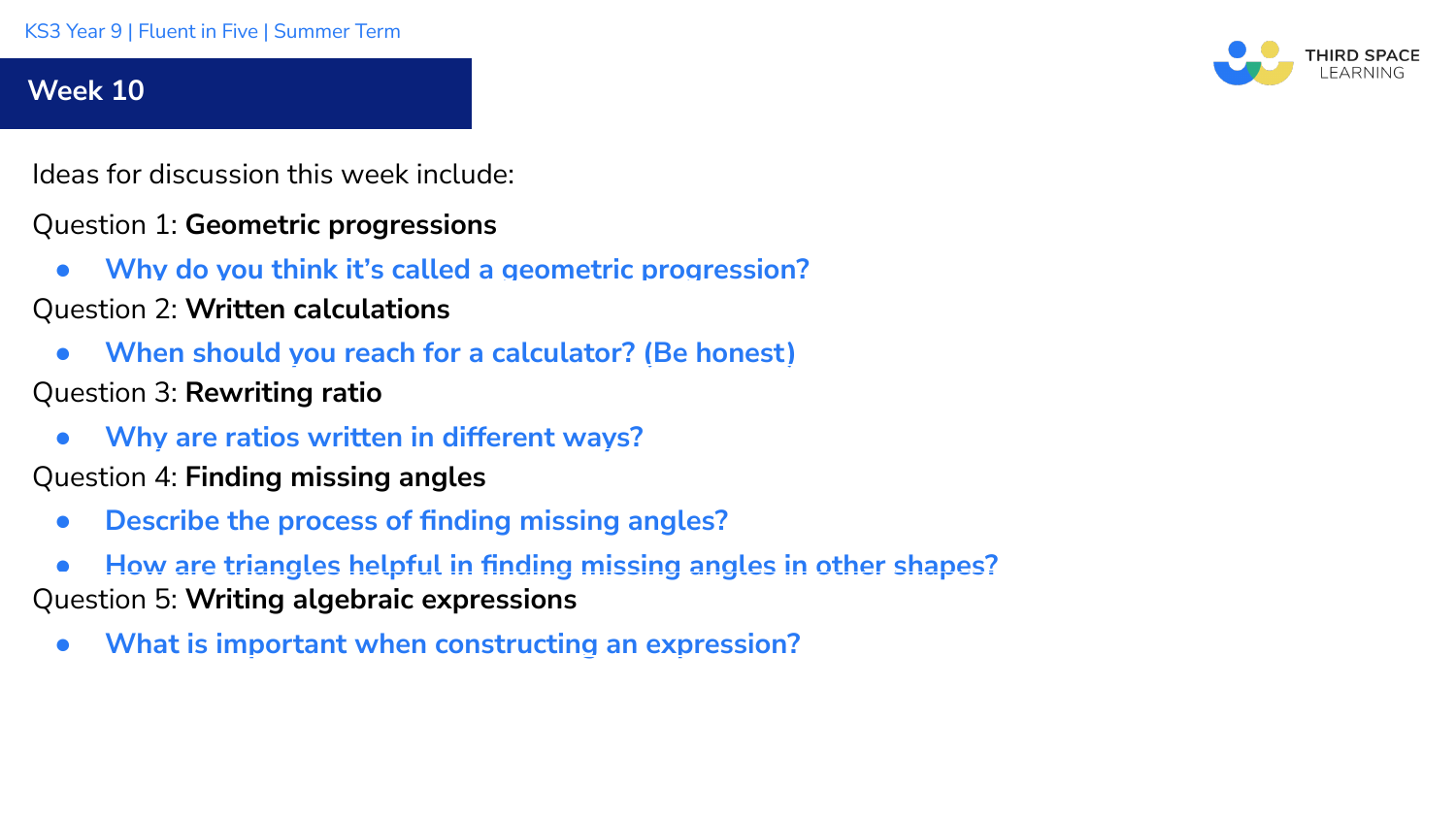

Week 10
| Ideas for discussion this week include: |
| --- |
| Question 1: Geometric progressions Why do you think it’s called a geometric progression? |
| Question 2: Written calculations When should you reach for a calculator? (Be honest) |
| Question 3: Rewriting ratio Why are ratios written in different ways? |
| Question 4: Finding missing angles Describe the process of finding missing angles? How are triangles helpful in finding missing angles in other shapes? |
| Question 5: Writing algebraic expressions What is important when constructing an expression? |